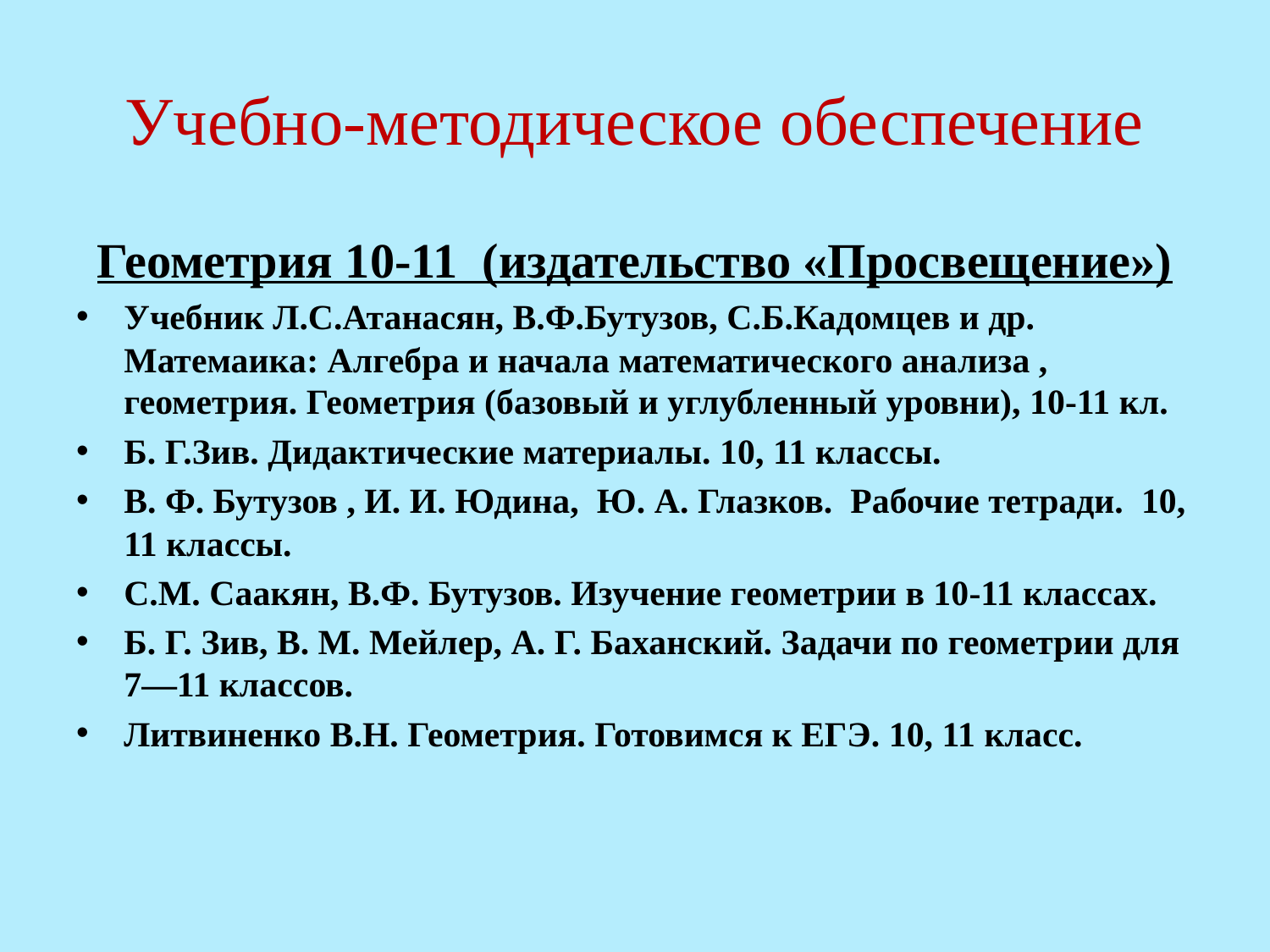

# Учебно-методическое обеспечение
Геометрия 10-11  (издательство «Просвещение»)
Учебник Л.С.Атанасян, В.Ф.Бутузов, С.Б.Кадомцев и др. Матемаика: Алгебра и начала математического анализа , геометрия. Геометрия (базовый и углубленный уровни), 10-11 кл.
Б. Г.Зив. Дидактические материалы. 10, 11 классы.
В. Ф. Бутузов , И. И. Юдина,  Ю. А. Глазков.  Рабочие тетради.  10, 11 классы.
С.М. Саакян, В.Ф. Бутузов. Изучение геометрии в 10-11 классах.
Б. Г. Зив, В. М. Мейлер, А. Г. Баханский. Задачи по геометрии для 7—11 классов.
Литвиненко В.Н. Геометрия. Готовимся к ЕГЭ. 10, 11 класс.